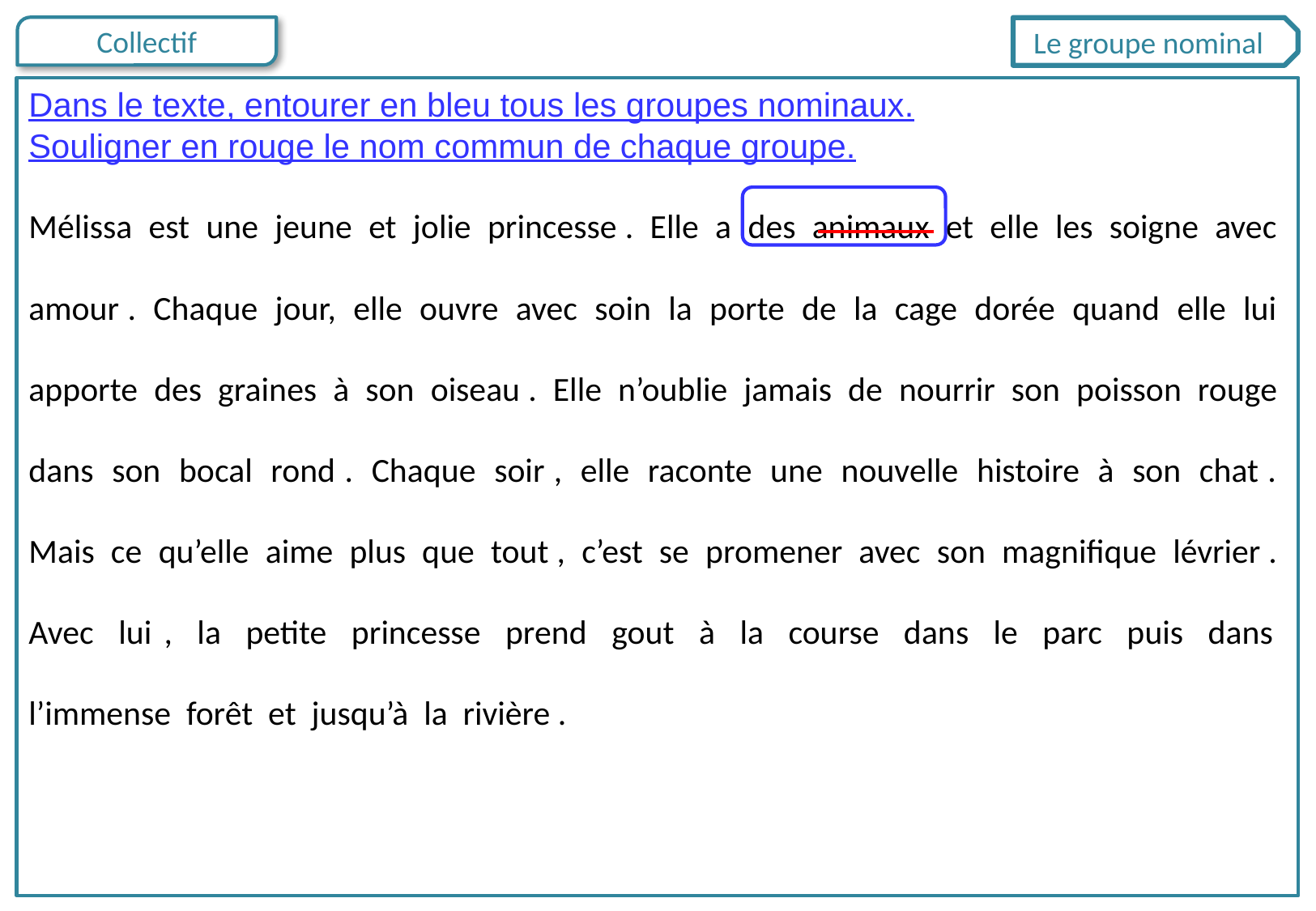

Le groupe nominal
Dans le texte, entourer en bleu tous les groupes nominaux.
Souligner en rouge le nom commun de chaque groupe.
Mélissa  est  une  jeune  et  jolie  princesse .  Elle  a  des  animaux  et  elle  les  soigne  avec  amour .  Chaque  jour,  elle  ouvre  avec  soin  la  porte  de  la  cage  dorée  quand  elle  lui  apporte  des  graines  à  son  oiseau .  Elle  n’oublie  jamais  de  nourrir  son  poisson  rouge  dans  son  bocal  rond .  Chaque  soir ,  elle  raconte  une  nouvelle  histoire  à  son  chat .  Mais  ce  qu’elle  aime  plus  que  tout ,  c’est  se  promener  avec  son  magnifique  lévrier .  Avec  lui ,  la  petite  princesse  prend  gout  à  la  course  dans  le  parc  puis  dans  l’immense  forêt  et  jusqu’à  la  rivière .